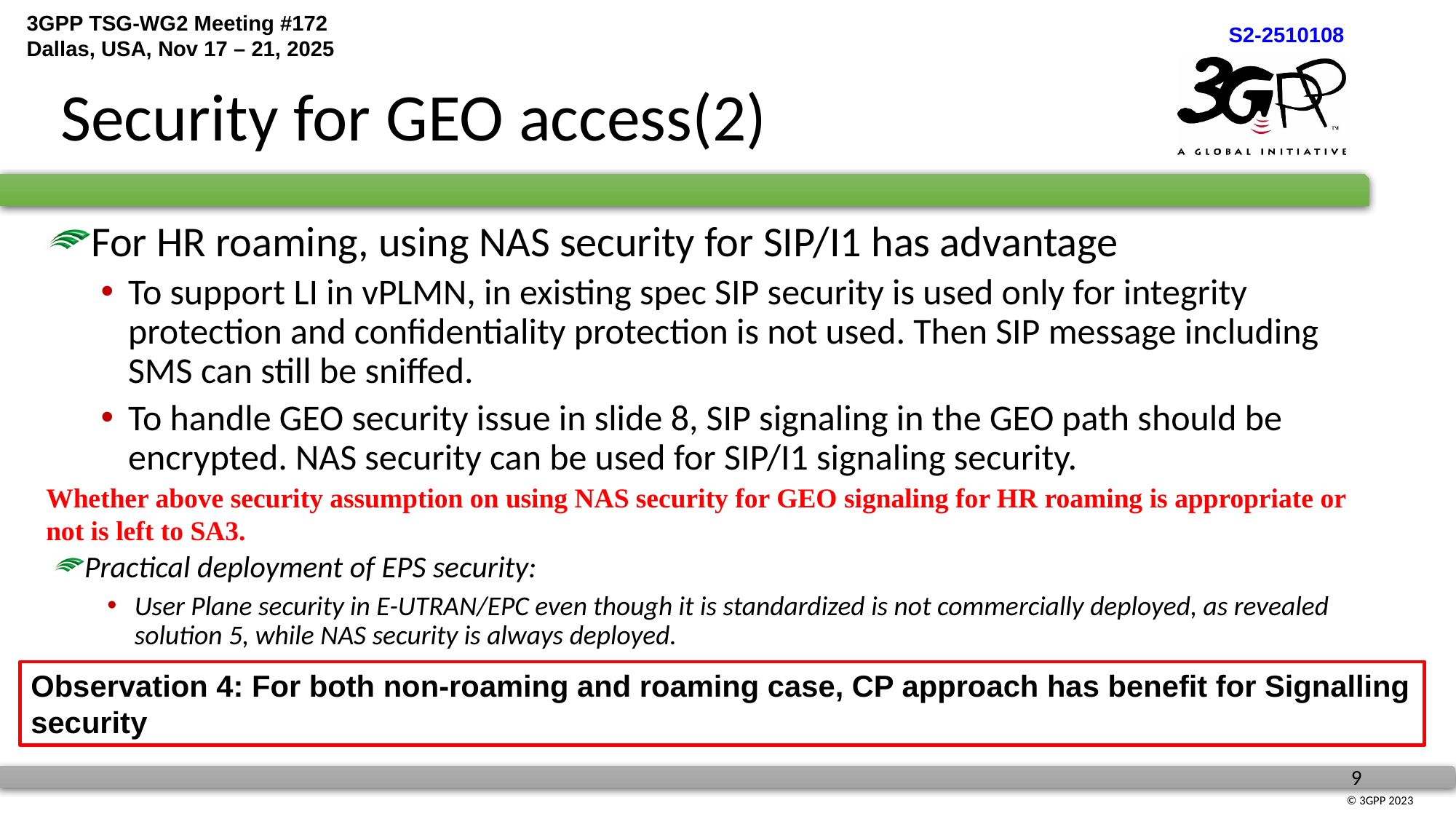

# Security for GEO access(2)
For HR roaming, using NAS security for SIP/I1 has advantage
To support LI in vPLMN, in existing spec SIP security is used only for integrity protection and confidentiality protection is not used. Then SIP message including SMS can still be sniffed.
To handle GEO security issue in slide 8, SIP signaling in the GEO path should be encrypted. NAS security can be used for SIP/I1 signaling security.

Whether above security assumption on using NAS security for GEO signaling for HR roaming is appropriate or not is left to SA3.
Practical deployment of EPS security:
User Plane security in E-UTRAN/EPC even though it is standardized is not commercially deployed, as revealed solution 5, while NAS security is always deployed.
Observation 4: For both non-roaming and roaming case, CP approach has benefit for Signalling security